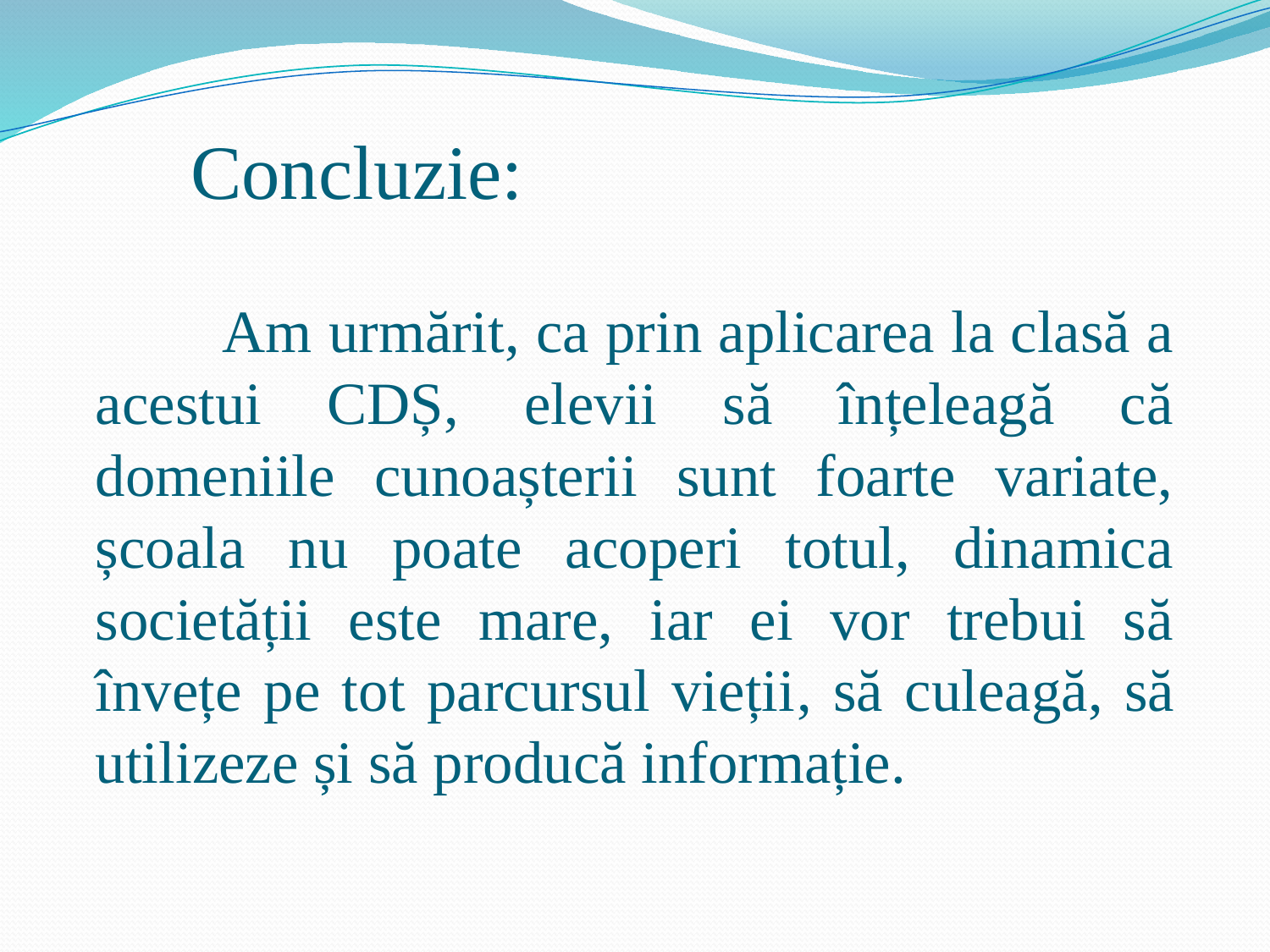

# Concluzie:
		Am urmărit, ca prin aplicarea la clasă a acestui CDȘ, elevii să înțeleagă că domeniile cunoașterii sunt foarte variate, școala nu poate acoperi totul, dinamica societății este mare, iar ei vor trebui să învețe pe tot parcursul vieții, să culeagă, să utilizeze și să producă informație.